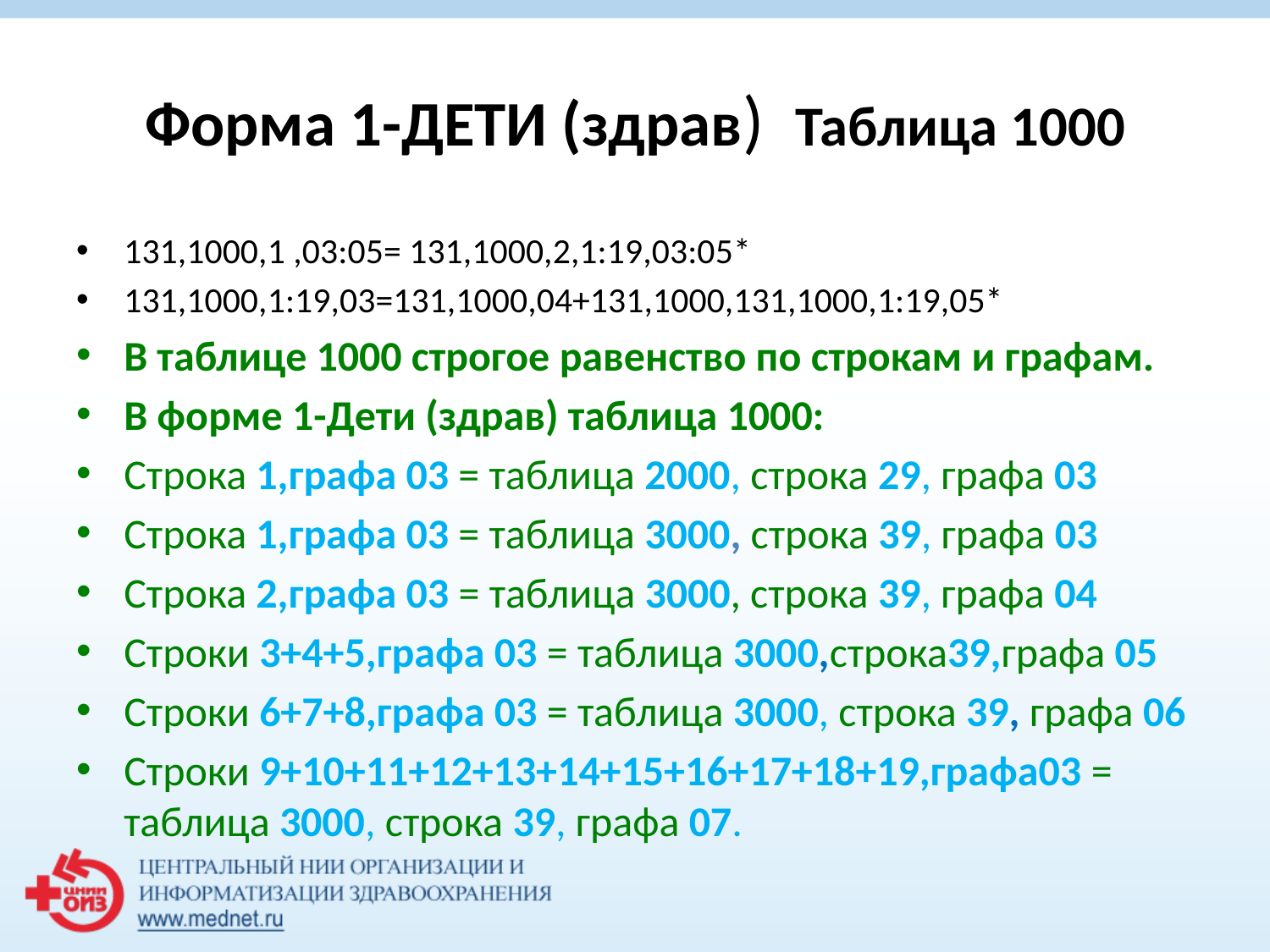

# Форма 1-ДЕТИ (здрав)  Таблица 1000
131,1000,1 ,03:05= 131,1000,2,1:19,03:05*
131,1000,1:19,03=131,1000,04+131,1000,131,1000,1:19,05*
В таблице 1000 строгое равенство по строкам и графам.
В форме 1-Дети (здрав) таблица 1000:
Строка 1,графа 03 = таблица 2000, строка 29, графа 03
Строка 1,графа 03 = таблица 3000, строка 39, графа 03
Строка 2,графа 03 = таблица 3000, строка 39, графа 04
Строки 3+4+5,графа 03 = таблица 3000,строка39,графа 05
Строки 6+7+8,графа 03 = таблица 3000, строка 39, графа 06
Строки 9+10+11+12+13+14+15+16+17+18+19,графа03 = таблица 3000, строка 39, графа 07.